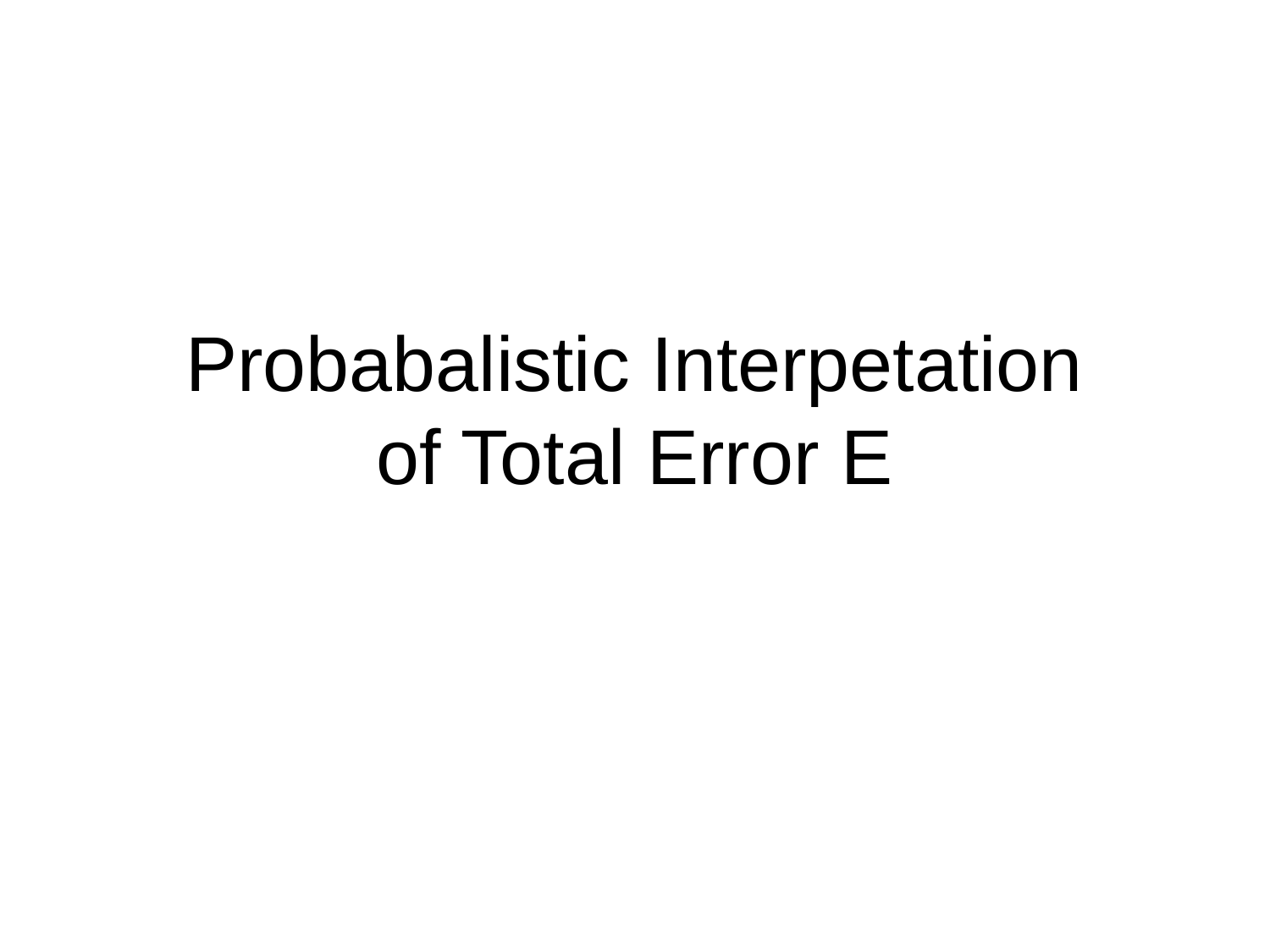

# Probabalistic Interpetation of Total Error E